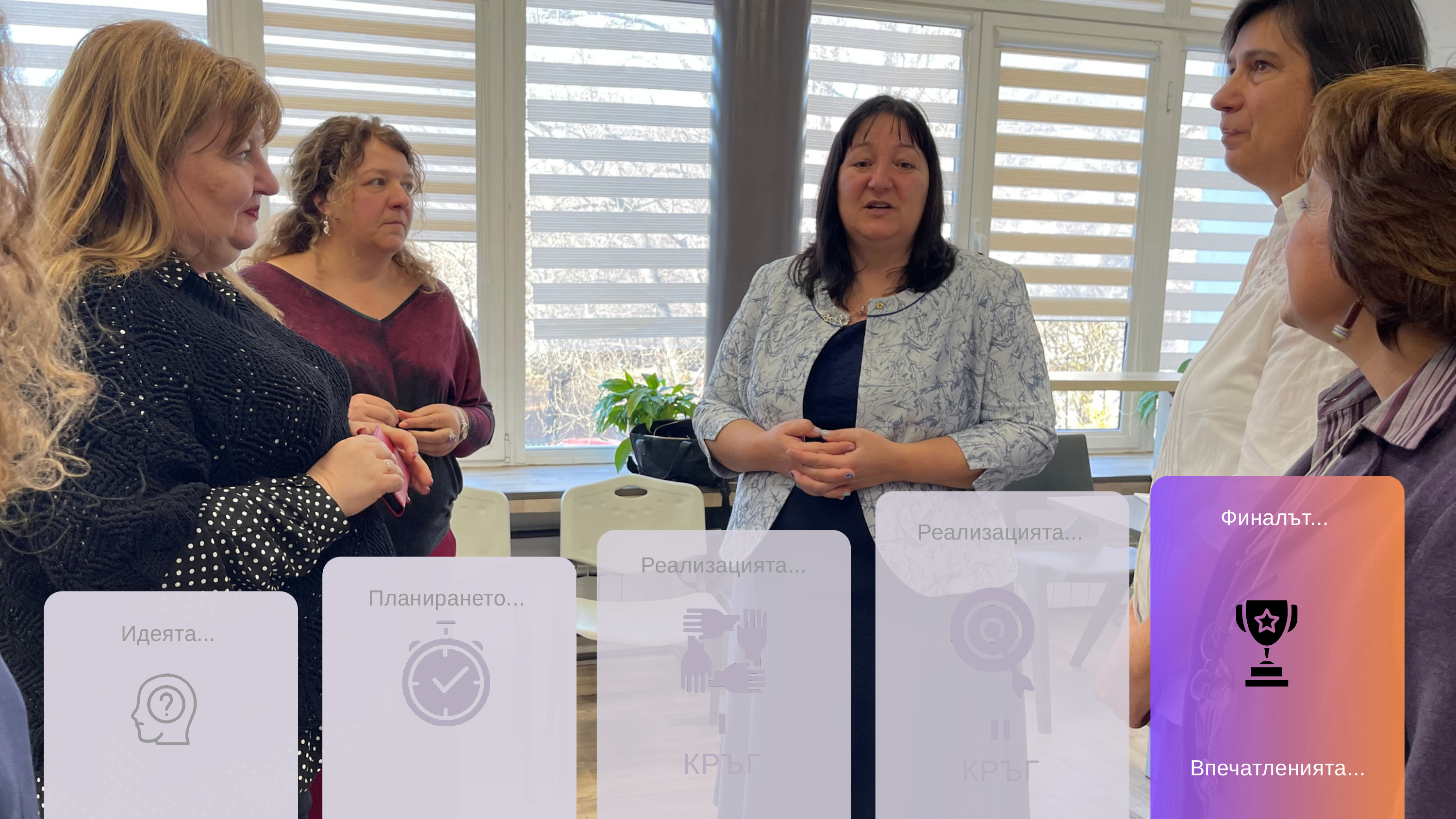

II
КРЪГ
Финалът...
Реализацията...

Реализацията...

Планирането...
Планирането...

Идеята...

Идеята...

I
КРЪГ
Впечатленията...